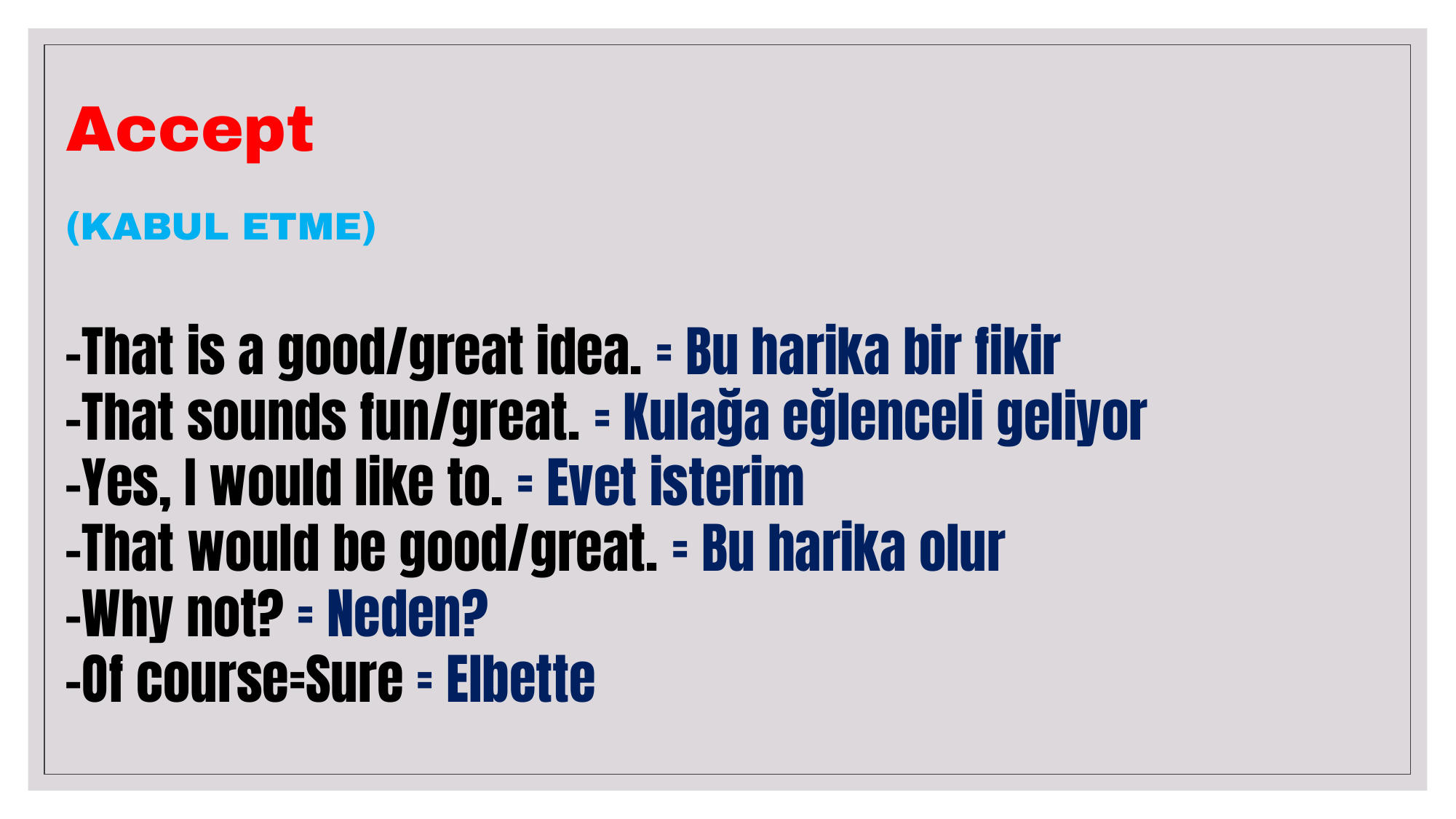

# Accept (KABUL ETME)
-That is a good/great idea. = Bu harika bir fikir
-That sounds fun/great. = Kulağa eğlenceli geliyor
-Yes, I would like to. = Evet isterim
-That would be good/great. = Bu harika olur
-Why not? = Neden?
-Of course=Sure = Elbette